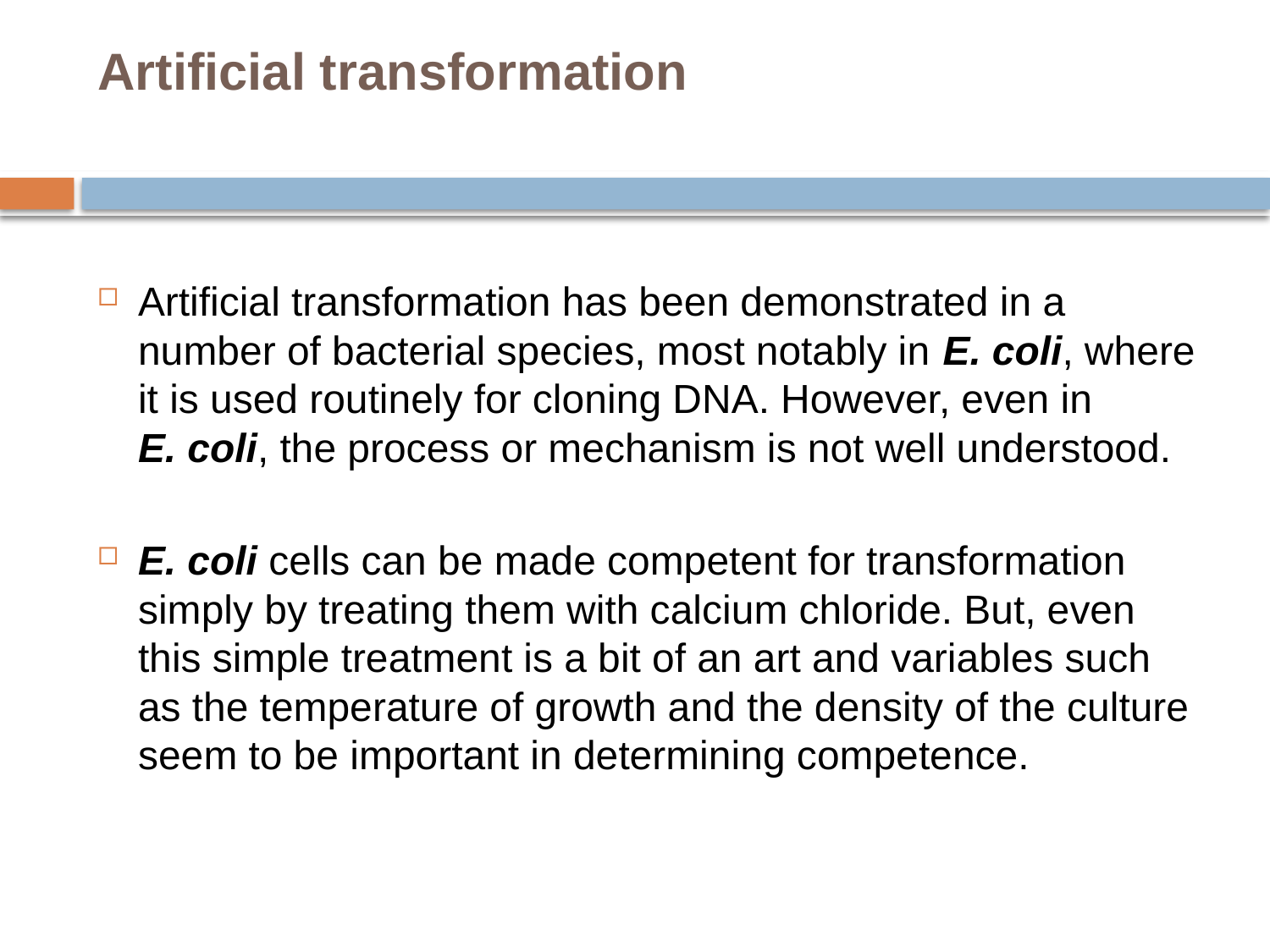

# Artificial transformation

Artificial transformation has been demonstrated in a number of bacterial species, most notably in E. coli, where it is used routinely for cloning DNA. However, even in E. coli, the process or mechanism is not well understood.

E. coli cells can be made competent for transformation simply by treating them with calcium chloride. But, even this simple treatment is a bit of an art and variables such as the temperature of growth and the density of the culture seem to be important in determining competence.